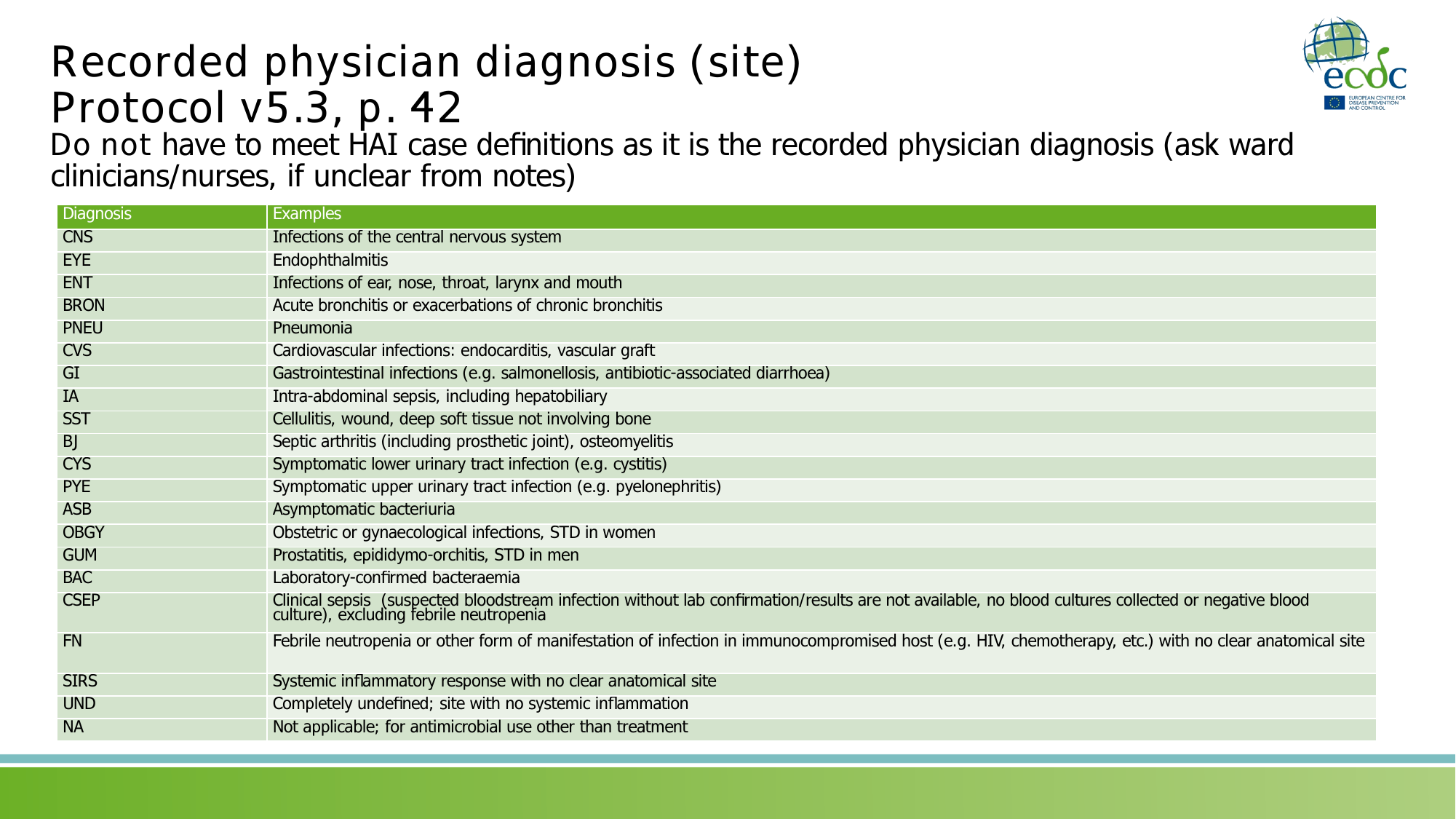

Recorded physician diagnosis (site)
Protocol v5.3, p. 42
Do not have to meet HAI case definitions as it is the recorded physician diagnosis (ask ward clinicians/nurses, if unclear from notes)
| Diagnosis | Examples |
| --- | --- |
| CNS | Infections of the central nervous system |
| EYE | Endophthalmitis |
| ENT | Infections of ear, nose, throat, larynx and mouth |
| BRON | Acute bronchitis or exacerbations of chronic bronchitis |
| PNEU | Pneumonia |
| CVS | Cardiovascular infections: endocarditis, vascular graft |
| GI | Gastrointestinal infections (e.g. salmonellosis, antibiotic-associated diarrhoea) |
| IA | Intra-abdominal sepsis, including hepatobiliary |
| SST | Cellulitis, wound, deep soft tissue not involving bone |
| BJ | Septic arthritis (including prosthetic joint), osteomyelitis |
| CYS | Symptomatic lower urinary tract infection (e.g. cystitis) |
| PYE | Symptomatic upper urinary tract infection (e.g. pyelonephritis) |
| ASB | Asymptomatic bacteriuria |
| OBGY | Obstetric or gynaecological infections, STD in women |
| GUM | Prostatitis, epididymo-orchitis, STD in men |
| BAC | Laboratory-confirmed bacteraemia |
| CSEP | Clinical sepsis (suspected bloodstream infection without lab confirmation/results are not available, no blood cultures collected or negative blood culture), excluding febrile neutropenia |
| FN | Febrile neutropenia or other form of manifestation of infection in immunocompromised host (e.g. HIV, chemotherapy, etc.) with no clear anatomical site |
| SIRS | Systemic inflammatory response with no clear anatomical site |
| UND | Completely undefined; site with no systemic inflammation |
| NA | Not applicable; for antimicrobial use other than treatment |